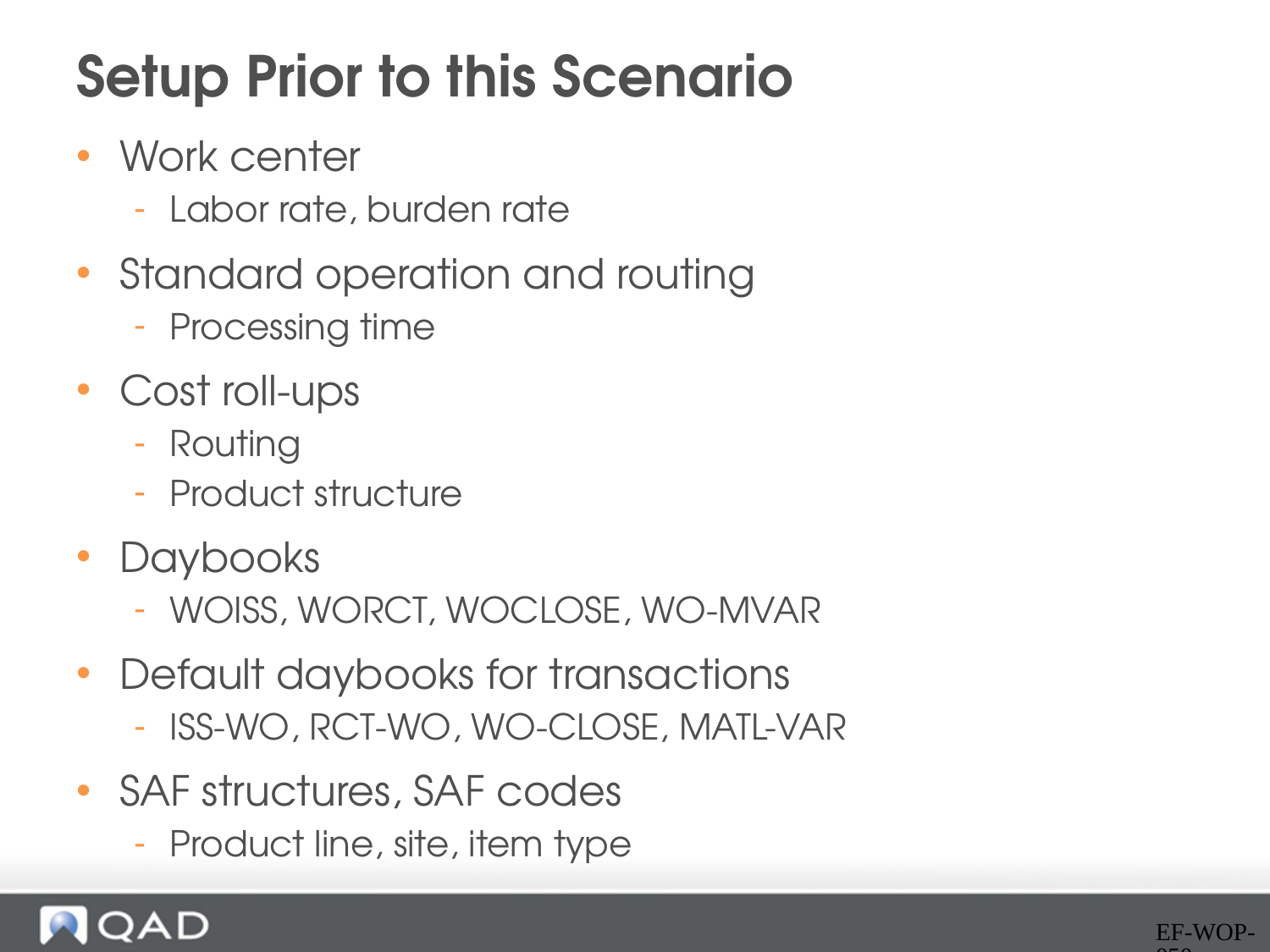

# Setup Prior to this Scenario
Work center
Labor rate, burden rate
Standard operation and routing
Processing time
Cost roll-ups
Routing
Product structure
Daybooks
WOISS, WORCT, WOCLOSE, WO-MVAR
Default daybooks for transactions
ISS-WO, RCT-WO, WO-CLOSE, MATL-VAR
SAF structures, SAF codes
Product line, site, item type

EF-WOP-050